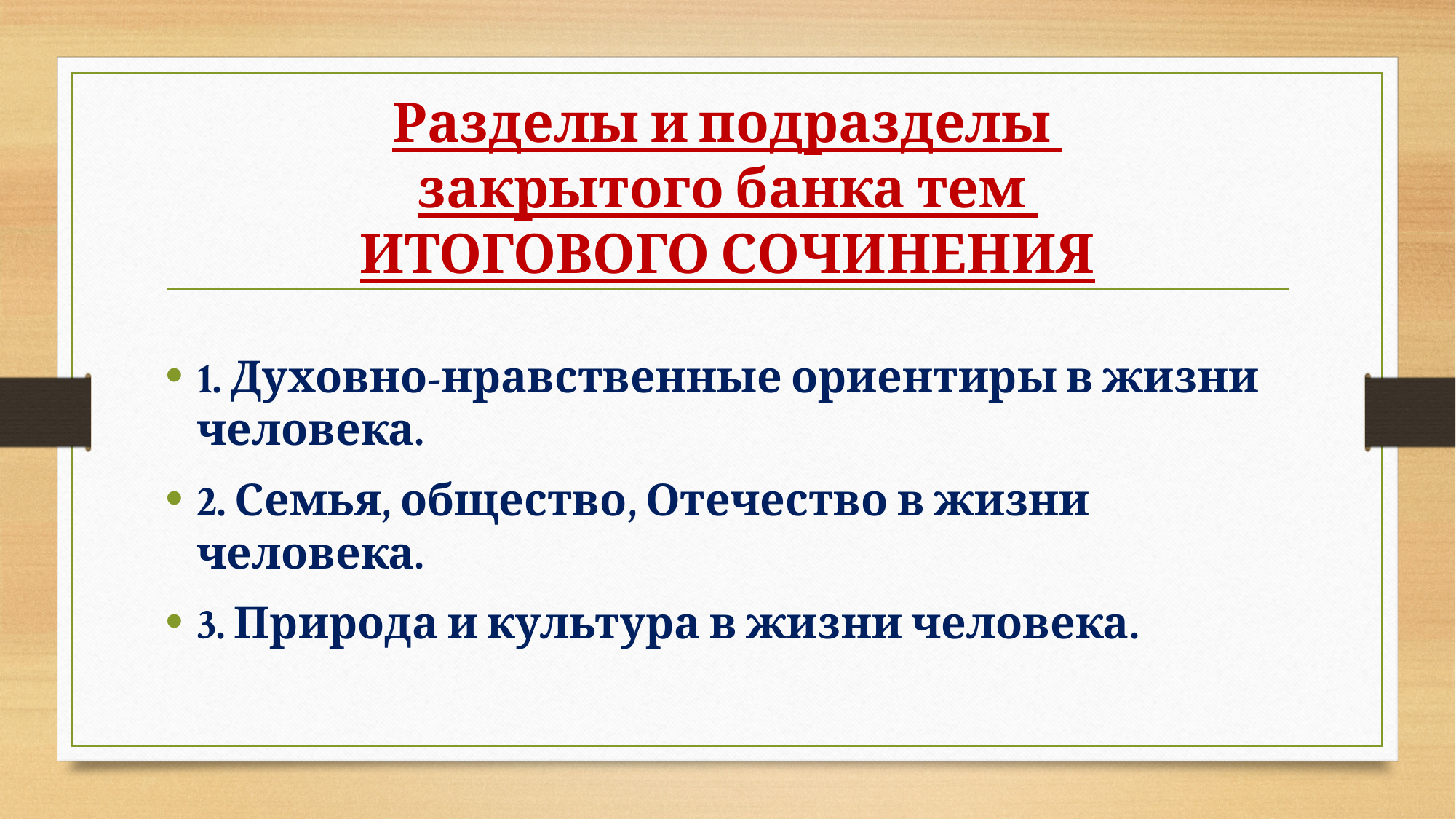

# Разделы и подразделы закрытого банка тем ИТОГОВОГО СОЧИНЕНИЯ
1. Духовно-нравственные ориентиры в жизни человека.
2. Семья, общество, Отечество в жизни человека.
3. Природа и культура в жизни человека.